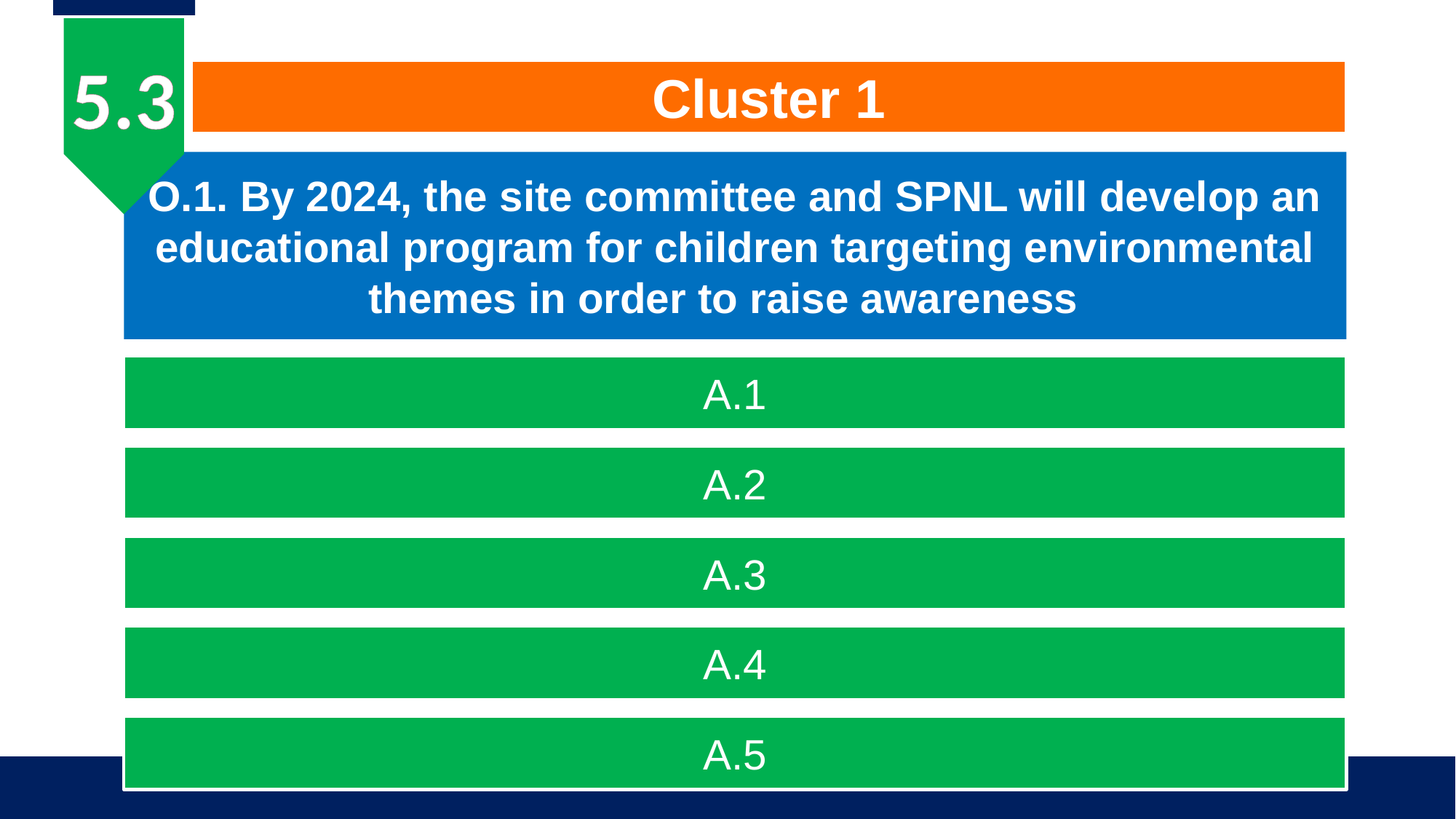

5.3

Cluster 1
O.1. By 2024, the site committee and SPNL will develop an educational program for children targeting environmental themes in order to raise awareness
A.1
A.2
A.3
A.4
A.5